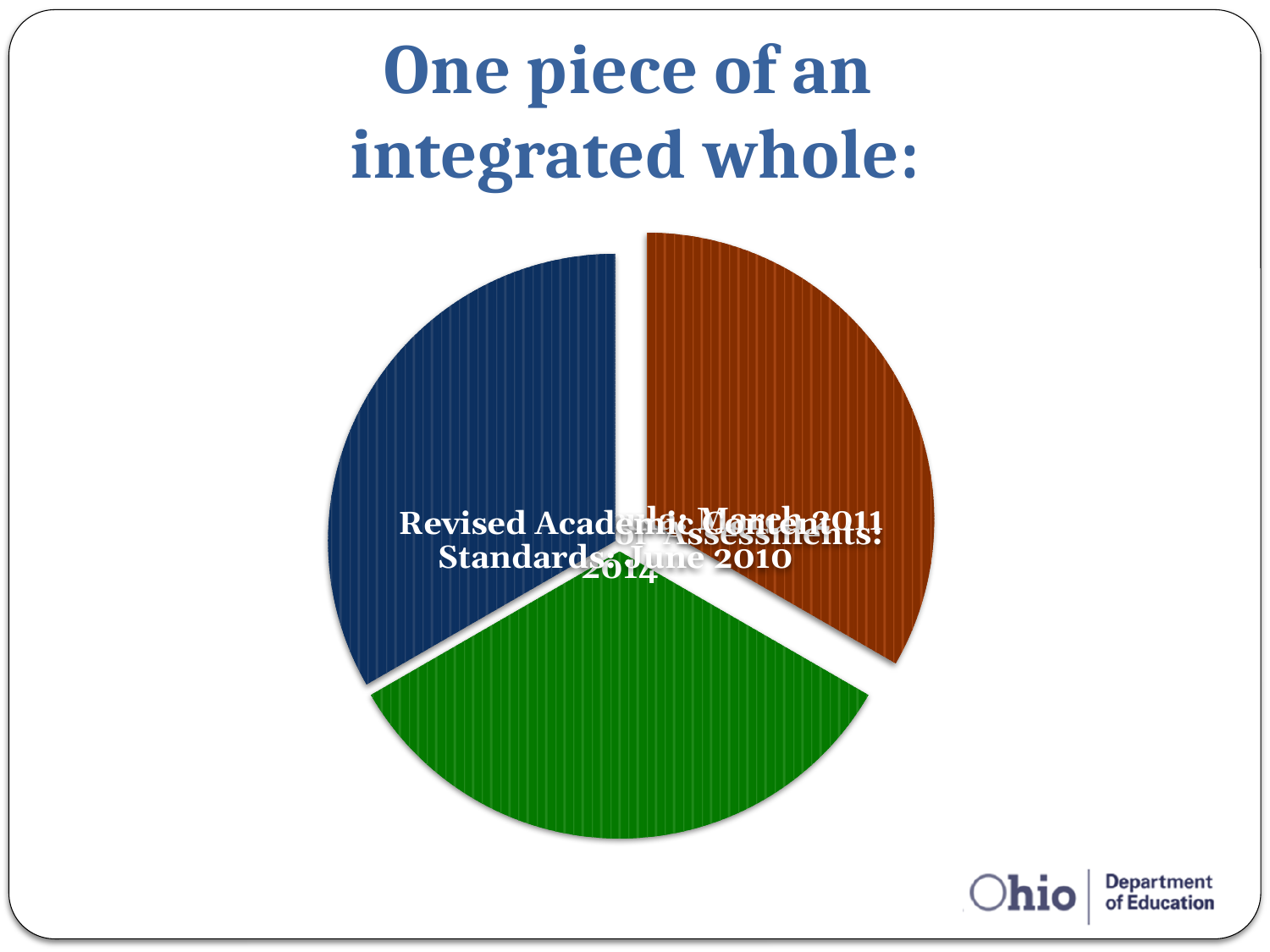

# One piece of an integrated whole:
Model Curricula: March 2011
Aligned System of  Assessments: 2014
Revised Academic Content Standards: June 2010